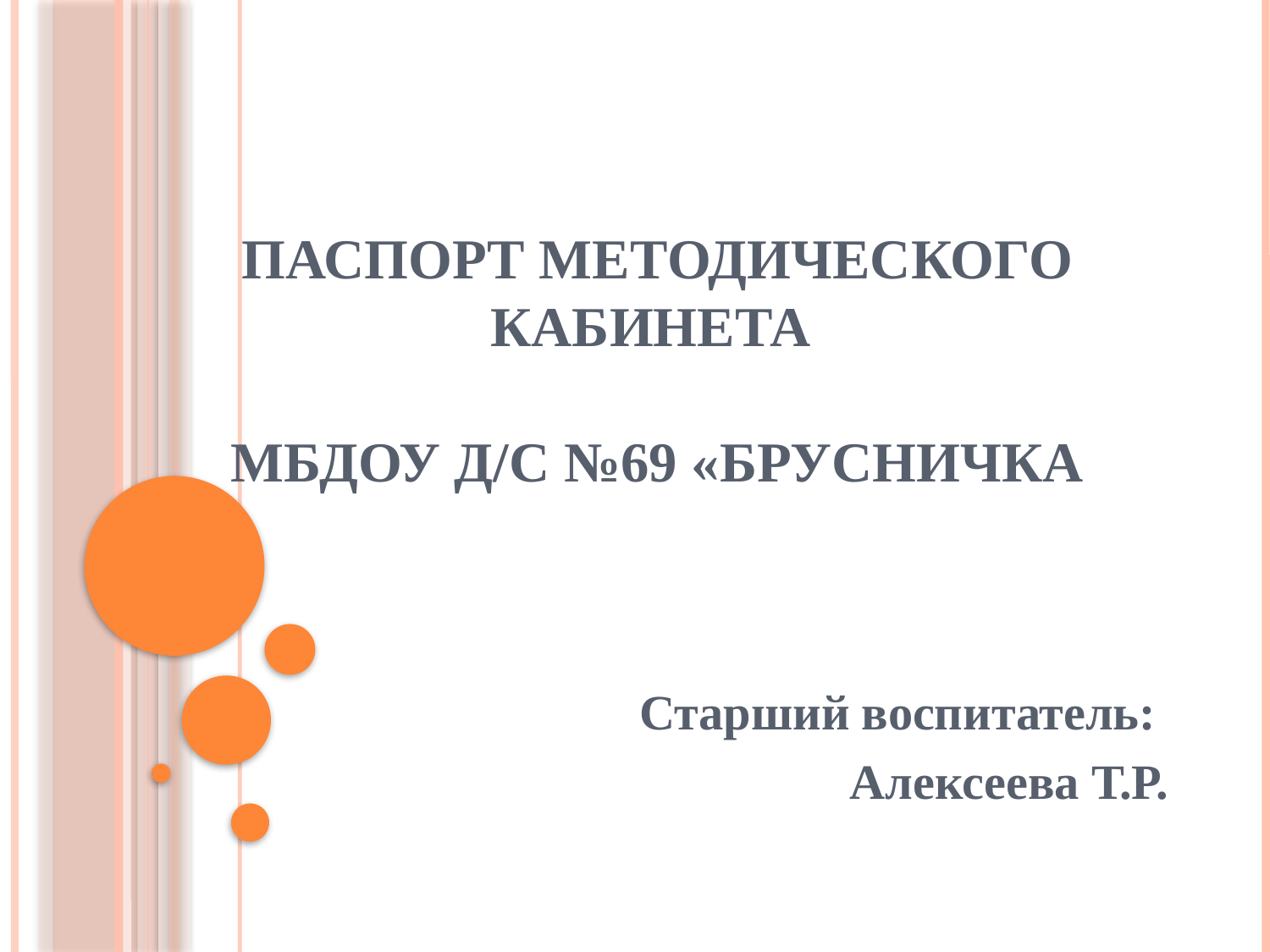

# ПАСПОРТ МЕТОДИЧЕСКОГО КАБИНЕТА МБДОУ Д/с №69 «Брусничка
Старший воспитатель:
Алексеева Т.Р.